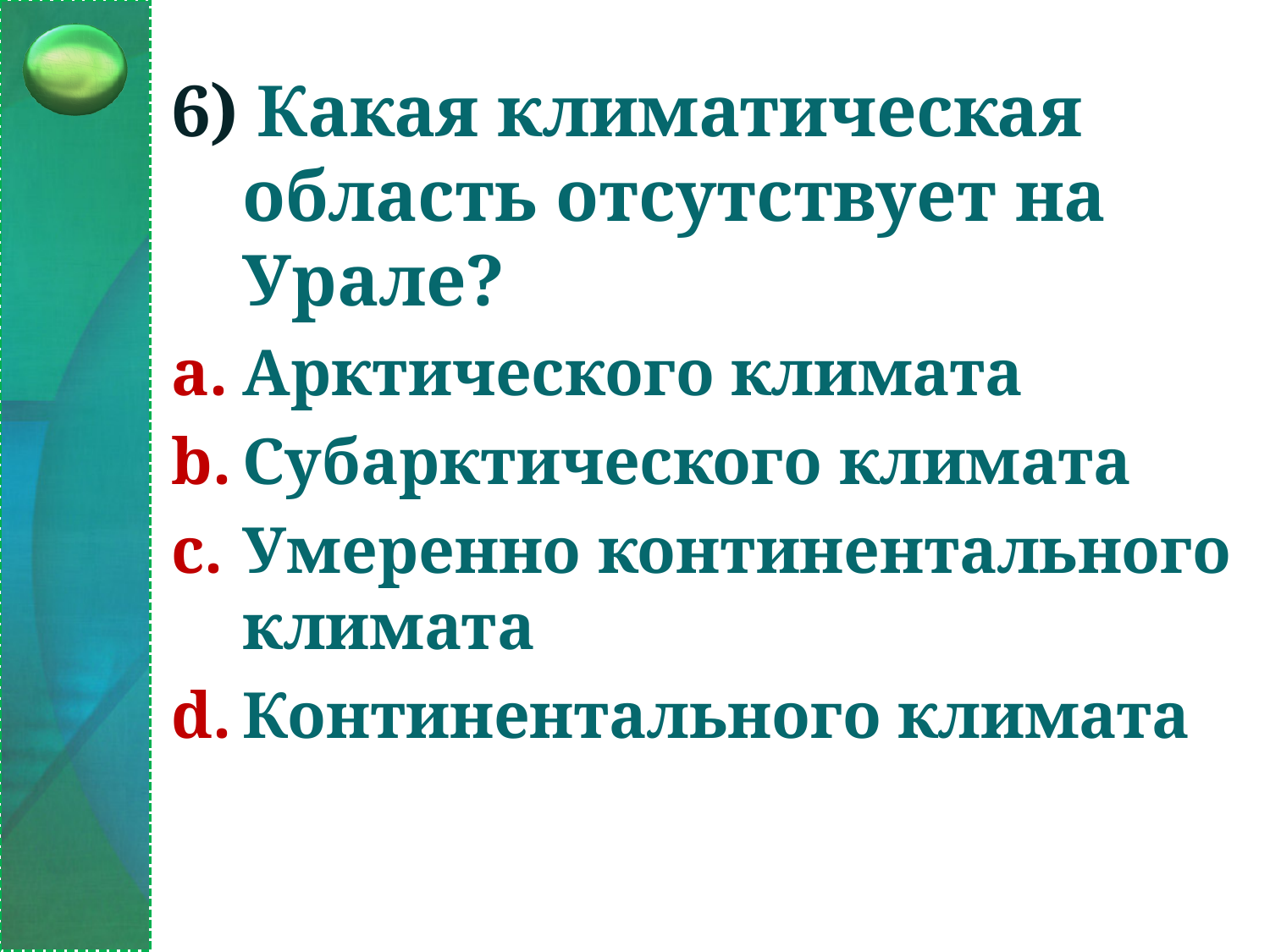

6) Какая климатическая область отсутствует на Урале?
Арктического климата
Субарктического климата
Умеренно континентального климата
Континентального климата